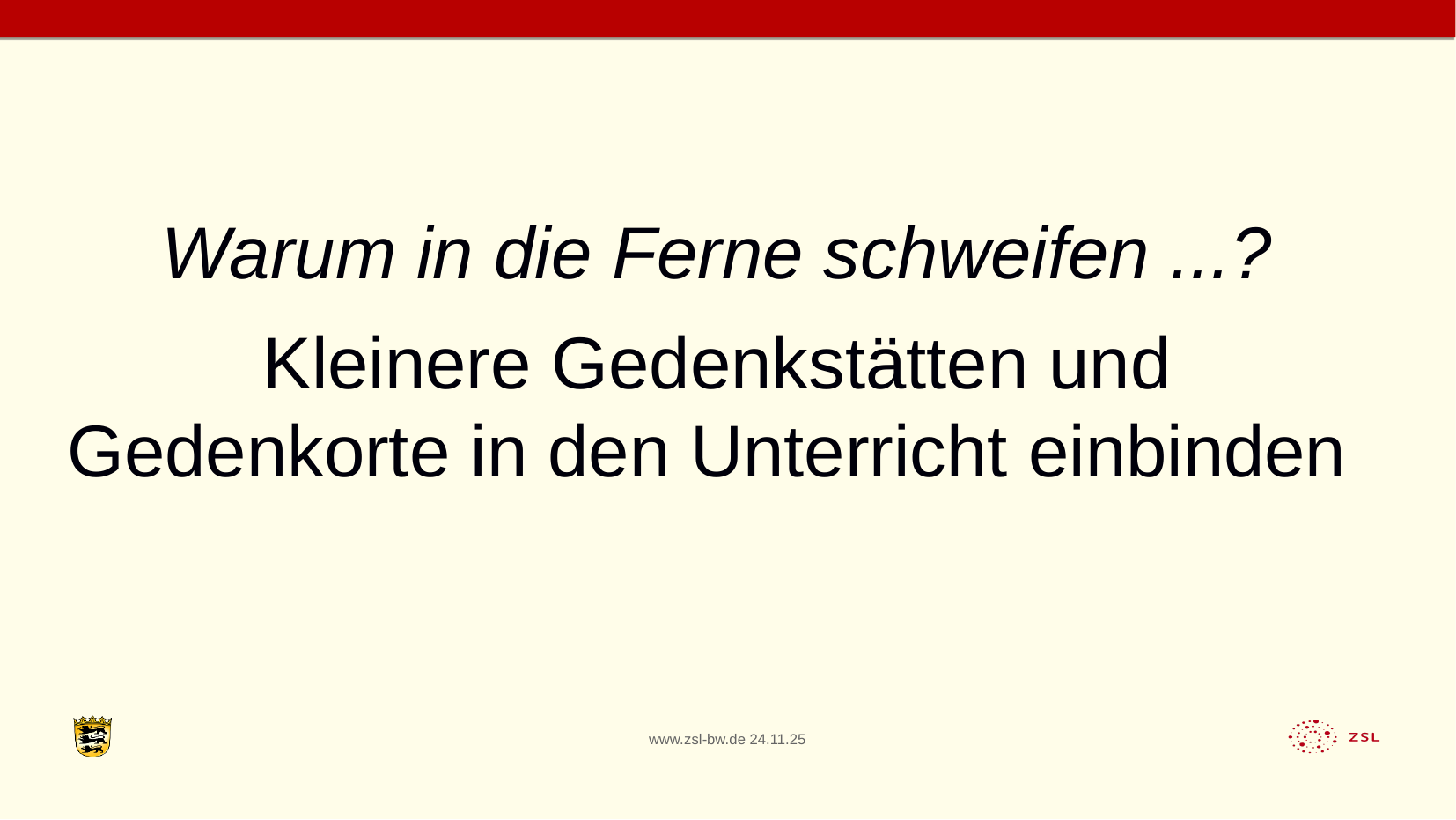

Warum in die Ferne schweifen ...?
Kleinere Gedenkstätten und Gedenkorte in den Unterricht einbinden